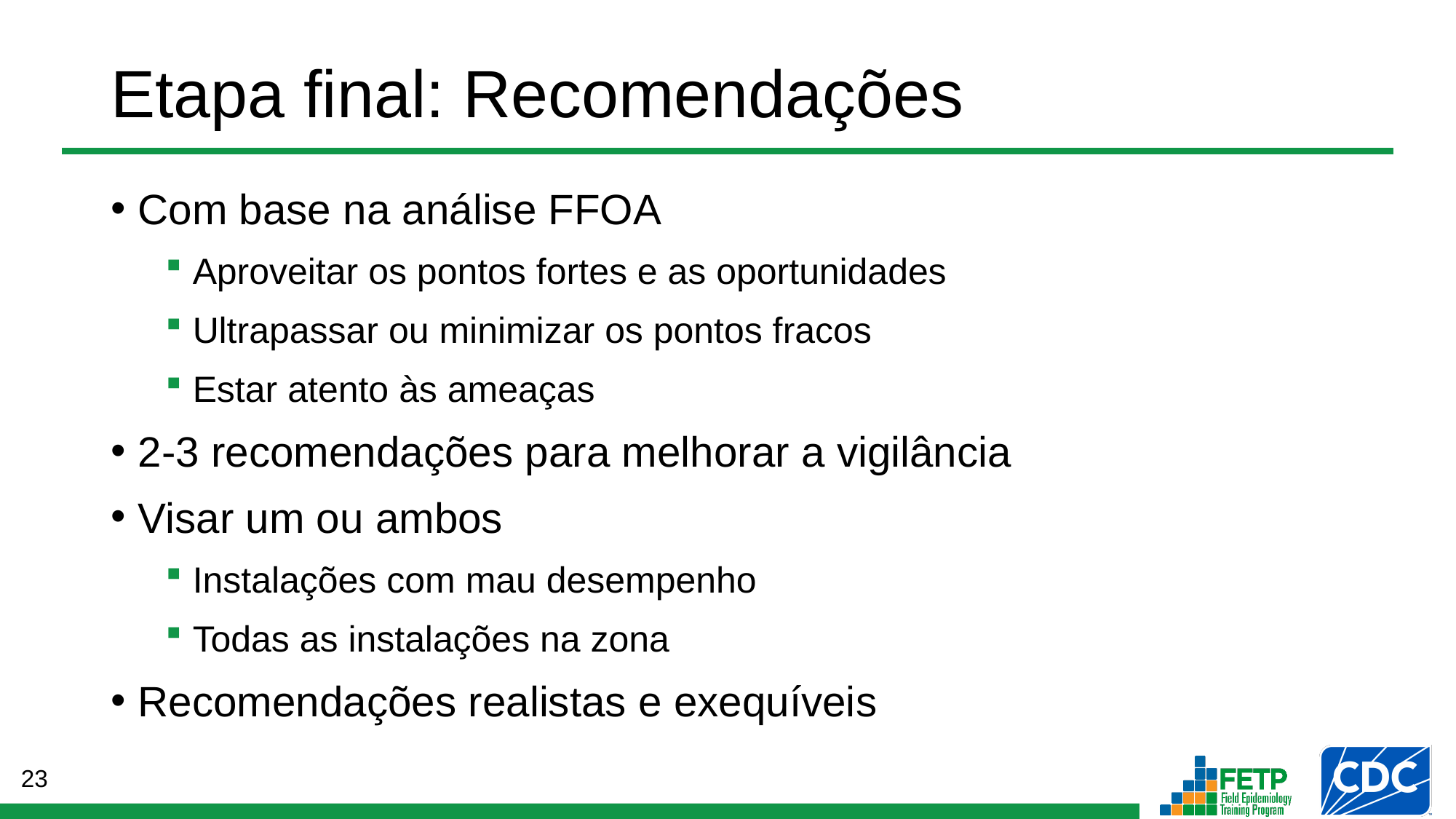

# Etapa final: Recomendações
Com base na análise FFOA
Aproveitar os pontos fortes e as oportunidades
Ultrapassar ou minimizar os pontos fracos
Estar atento às ameaças
2-3 recomendações para melhorar a vigilância
Visar um ou ambos
Instalações com mau desempenho
Todas as instalações na zona
Recomendações realistas e exequíveis